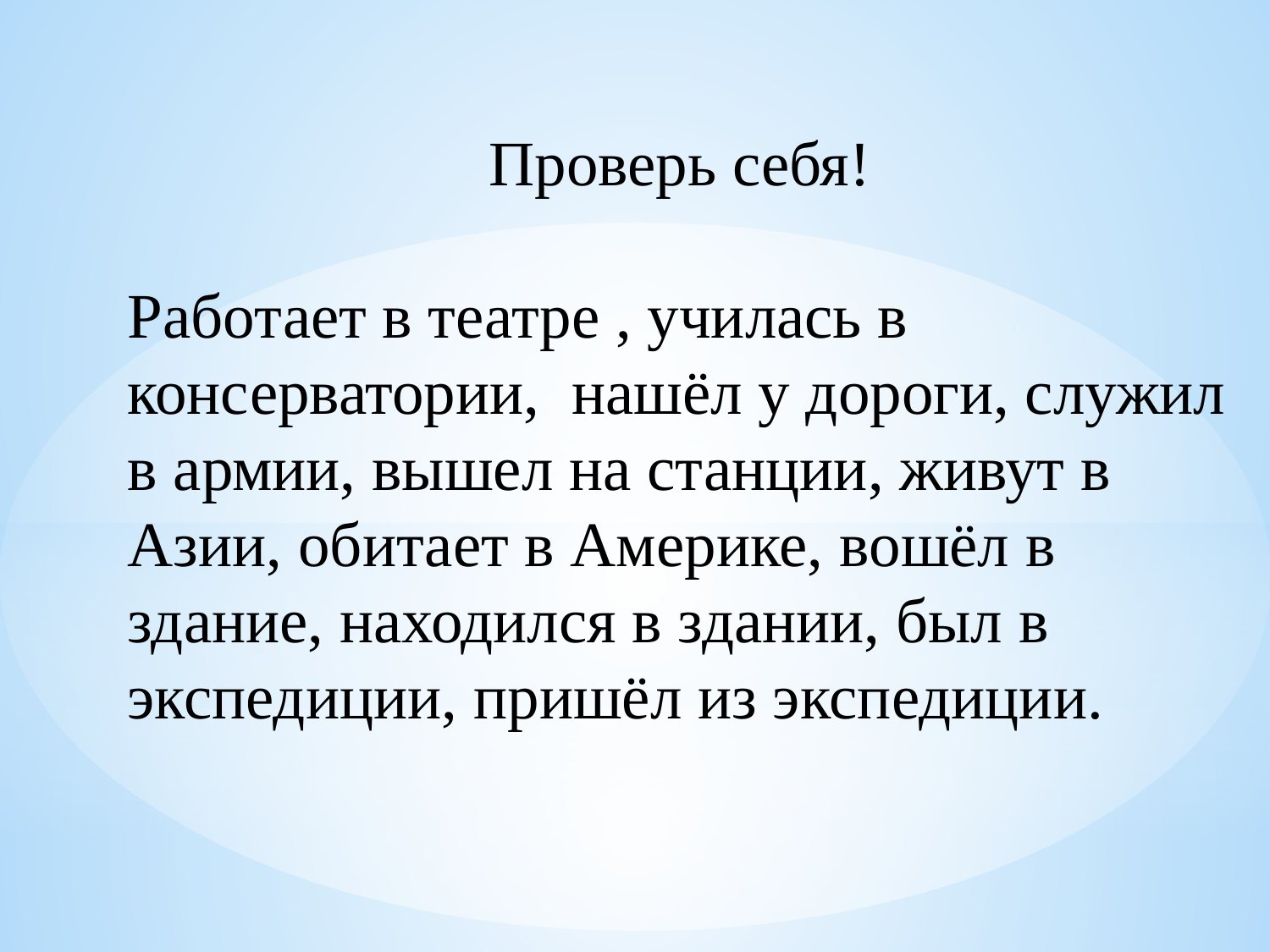

Проверь себя!

Работает в театре , училась в консерватории,  нашёл у дороги, служил в армии, вышел на станции, живут в Азии, обитает в Америке, вошёл в здание, находился в здании, был в экспедиции, пришёл из экспедиции.